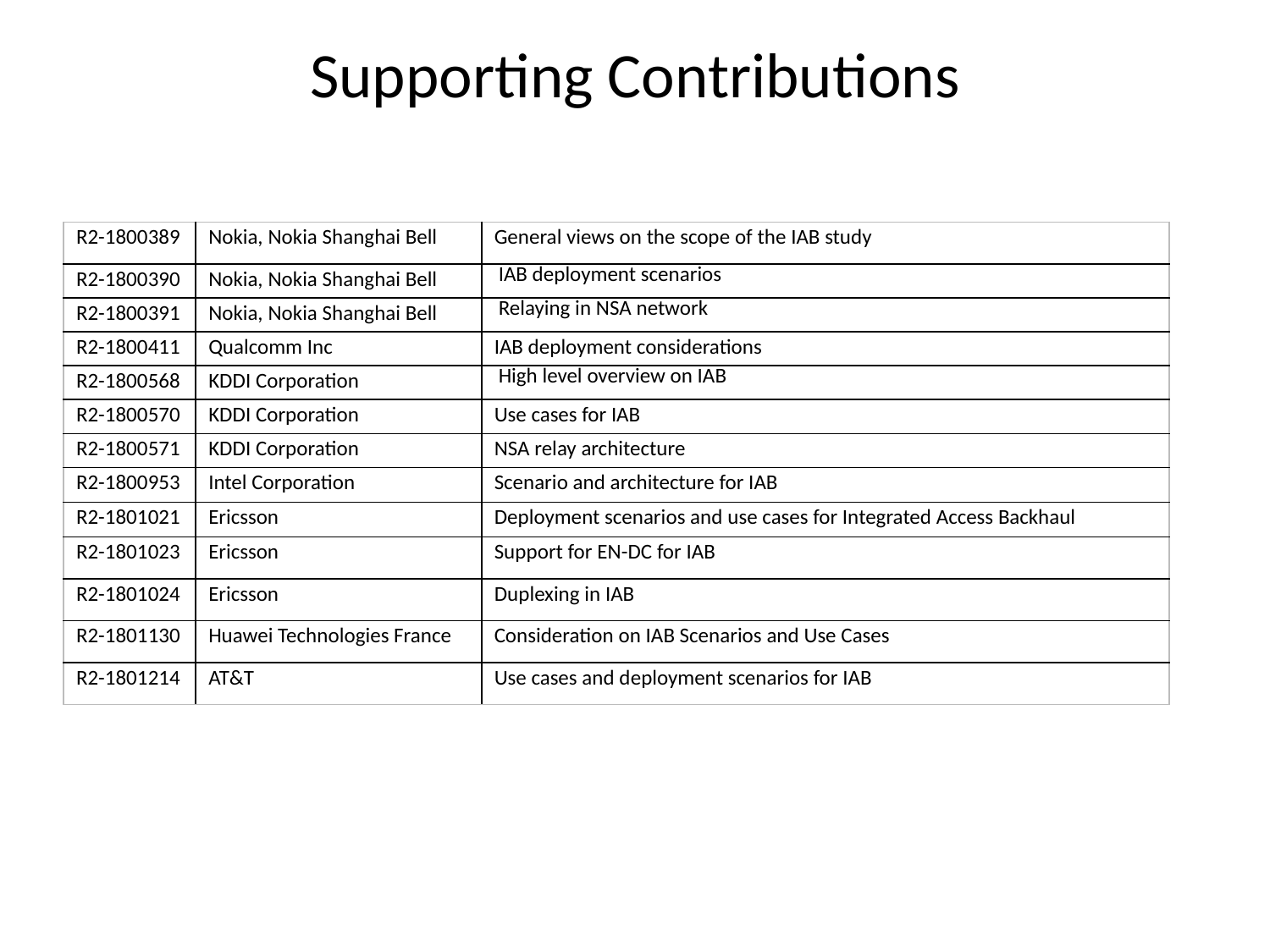

# Supporting Contributions
| R2-1800389 | Nokia, Nokia Shanghai Bell | General views on the scope of the IAB study |
| --- | --- | --- |
| R2-1800390 | Nokia, Nokia Shanghai Bell | IAB deployment scenarios |
| R2-1800391 | Nokia, Nokia Shanghai Bell | Relaying in NSA network |
| R2-1800411 | Qualcomm Inc | IAB deployment considerations |
| R2-1800568 | KDDI Corporation | High level overview on IAB |
| R2-1800570 | KDDI Corporation | Use cases for IAB |
| R2-1800571 | KDDI Corporation | NSA relay architecture |
| R2-1800953 | Intel Corporation | Scenario and architecture for IAB |
| R2-1801021 | Ericsson | Deployment scenarios and use cases for Integrated Access Backhaul |
| R2-1801023 | Ericsson | Support for EN-DC for IAB |
| R2-1801024 | Ericsson | Duplexing in IAB |
| R2-1801130 | Huawei Technologies France | Consideration on IAB Scenarios and Use Cases |
| R2-1801214 | AT&T | Use cases and deployment scenarios for IAB |